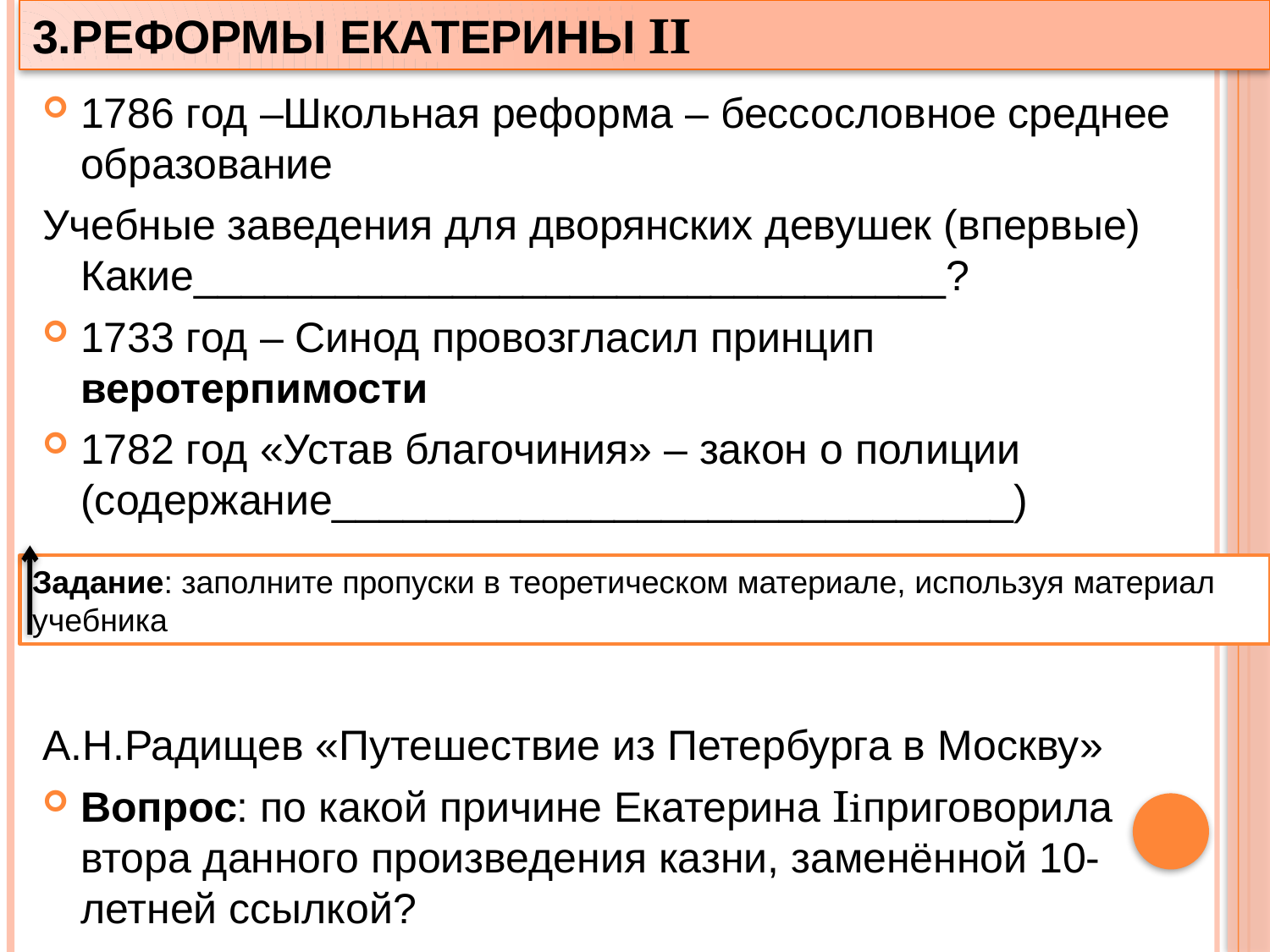

# 3.Реформы Екатерины II
1786 год –Школьная реформа – бессословное среднее образование
Учебные заведения для дворянских девушек (впервые) Какие________________________________?
1733 год – Синод провозгласил принцип веротерпимости
1782 год «Устав благочиния» – закон о полиции (содержание_____________________________)

А.Н.Радищев «Путешествие из Петербурга в Москву»
Вопрос: по какой причине Екатерина Iiприговорила втора данного произведения казни, заменённой 10-летней ссылкой?

Задание: заполните пропуски в теоретическом материале, используя материал учебника